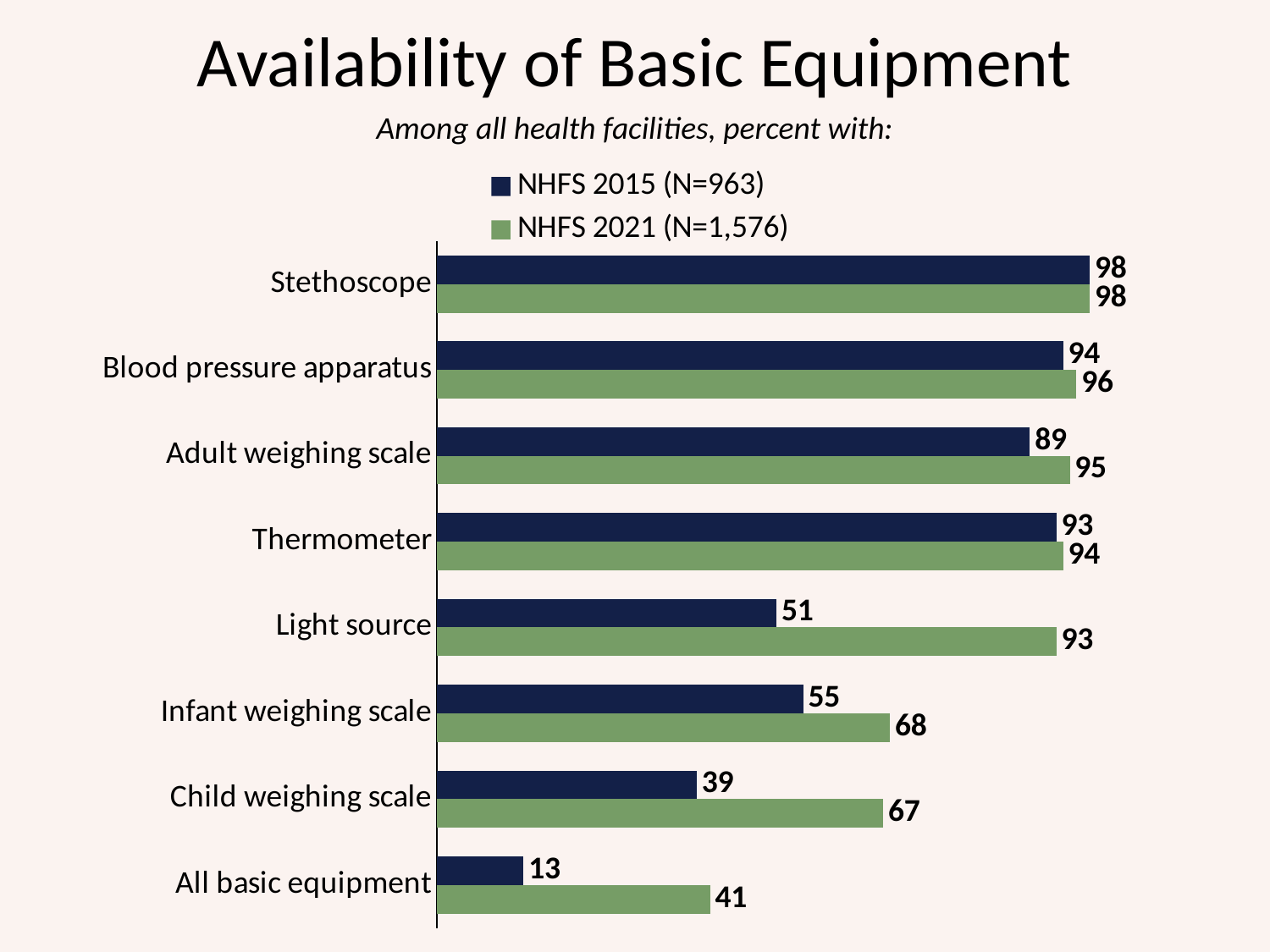

# Availability of Basic Equipment
Among all health facilities, percent with:

### Chart

| Category | NHFS 2021 (N=1,576) | NHFS 2015 (N=963) |
|---|---|---|
| All basic equipment | 41.0 | 13.0 |
| Child weighing scale | 67.0 | 39.0 |
| Infant weighing scale | 68.0 | 55.0 |
| Light source | 93.0 | 51.0 |
| Thermometer | 94.0 | 93.0 |
| Adult weighing scale | 95.0 | 89.0 |
| Blood pressure apparatus | 96.0 | 94.0 |
| Stethoscope | 98.0 | 98.0 |